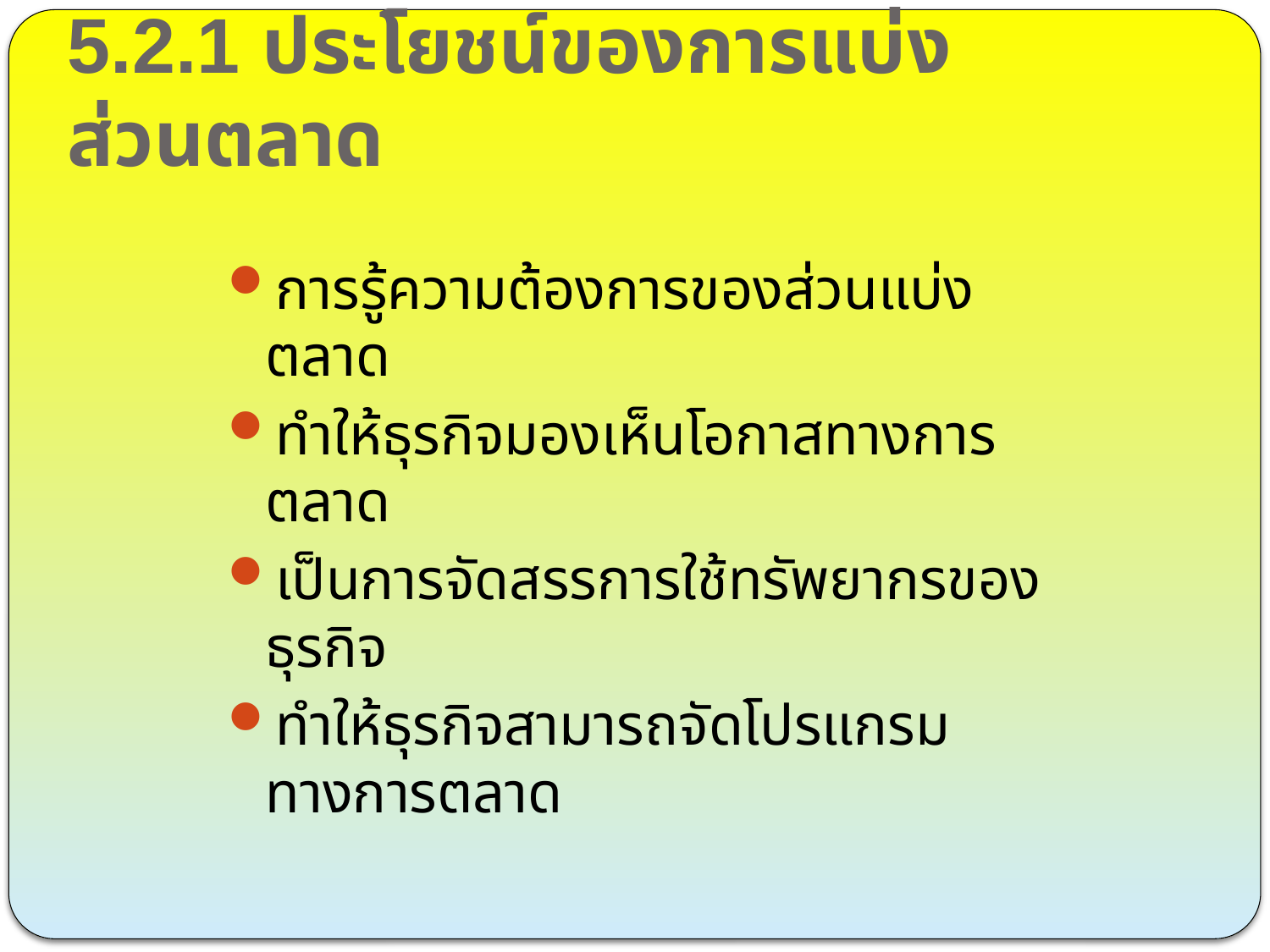

# 5.2.1 ประโยชน์ของการแบ่งส่วนตลาด
การรู้ความต้องการของส่วนแบ่งตลาด
ทำให้ธุรกิจมองเห็นโอกาสทางการตลาด
เป็นการจัดสรรการใช้ทรัพยากรของธุรกิจ
ทำให้ธุรกิจสามารถจัดโปรแกรมทางการตลาด